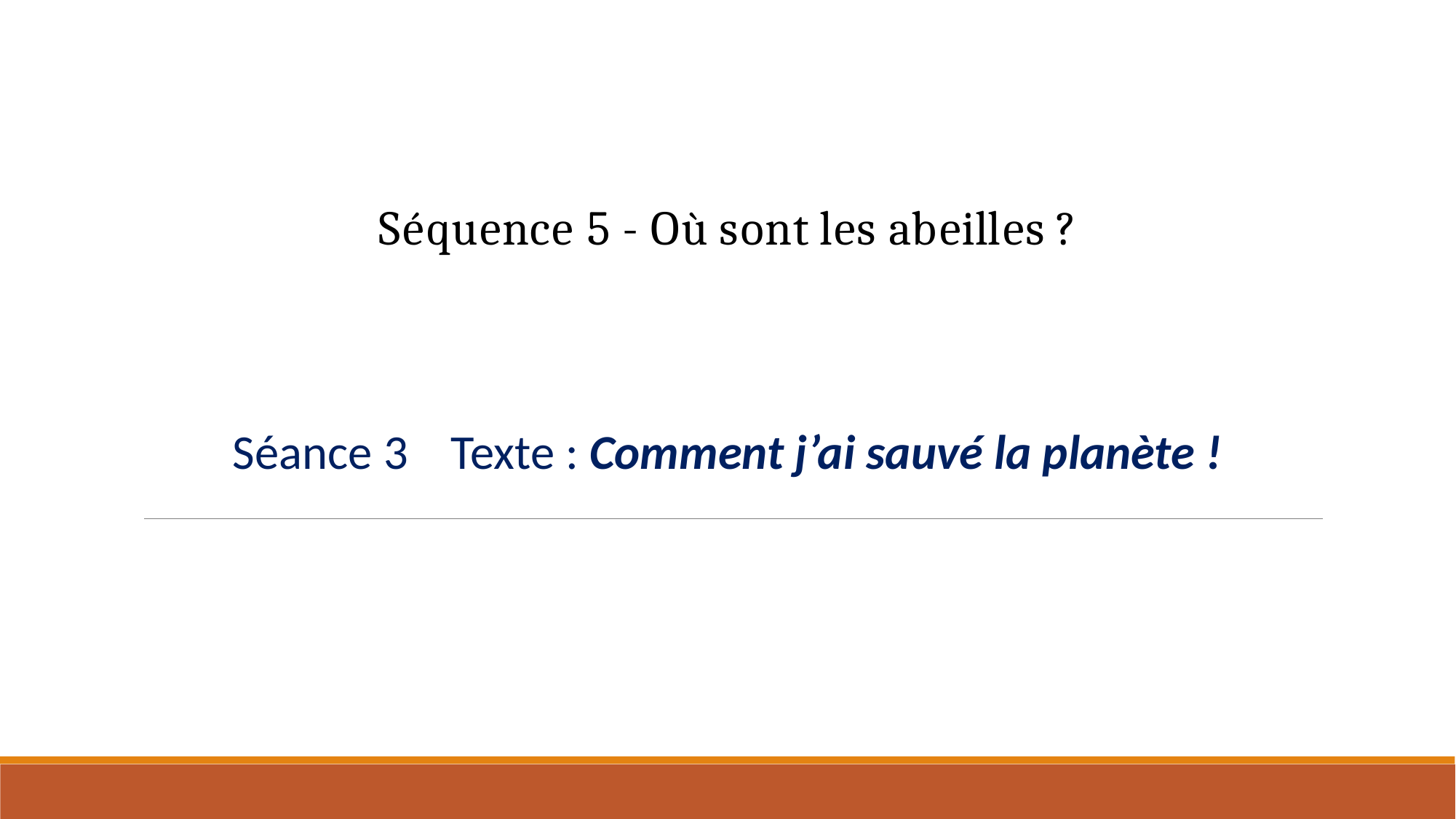

Séquence 5 - Où sont les abeilles ?
Séance 3	Texte : Comment j’ai sauvé la planète !